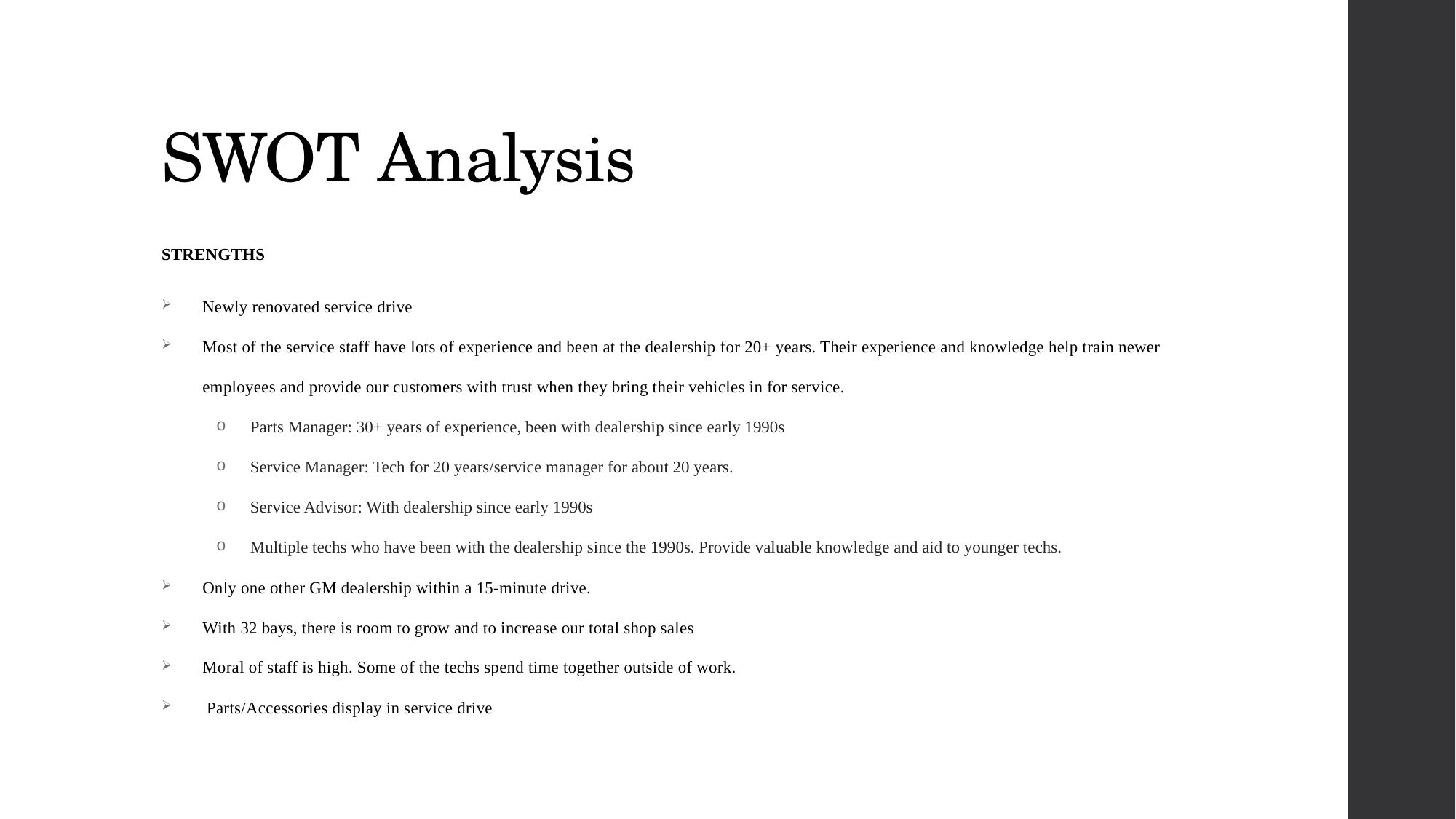

# SWOT Analysis
STRENGTHS
Newly renovated service drive
Most of the service staff have lots of experience and been at the dealership for 20+ years. Their experience and knowledge help train newer employees and provide our customers with trust when they bring their vehicles in for service.
Parts Manager: 30+ years of experience, been with dealership since early 1990s
Service Manager: Tech for 20 years/service manager for about 20 years.
Service Advisor: With dealership since early 1990s
Multiple techs who have been with the dealership since the 1990s. Provide valuable knowledge and aid to younger techs.
Only one other GM dealership within a 15-minute drive.
With 32 bays, there is room to grow and to increase our total shop sales
Moral of staff is high. Some of the techs spend time together outside of work.
 Parts/Accessories display in service drive